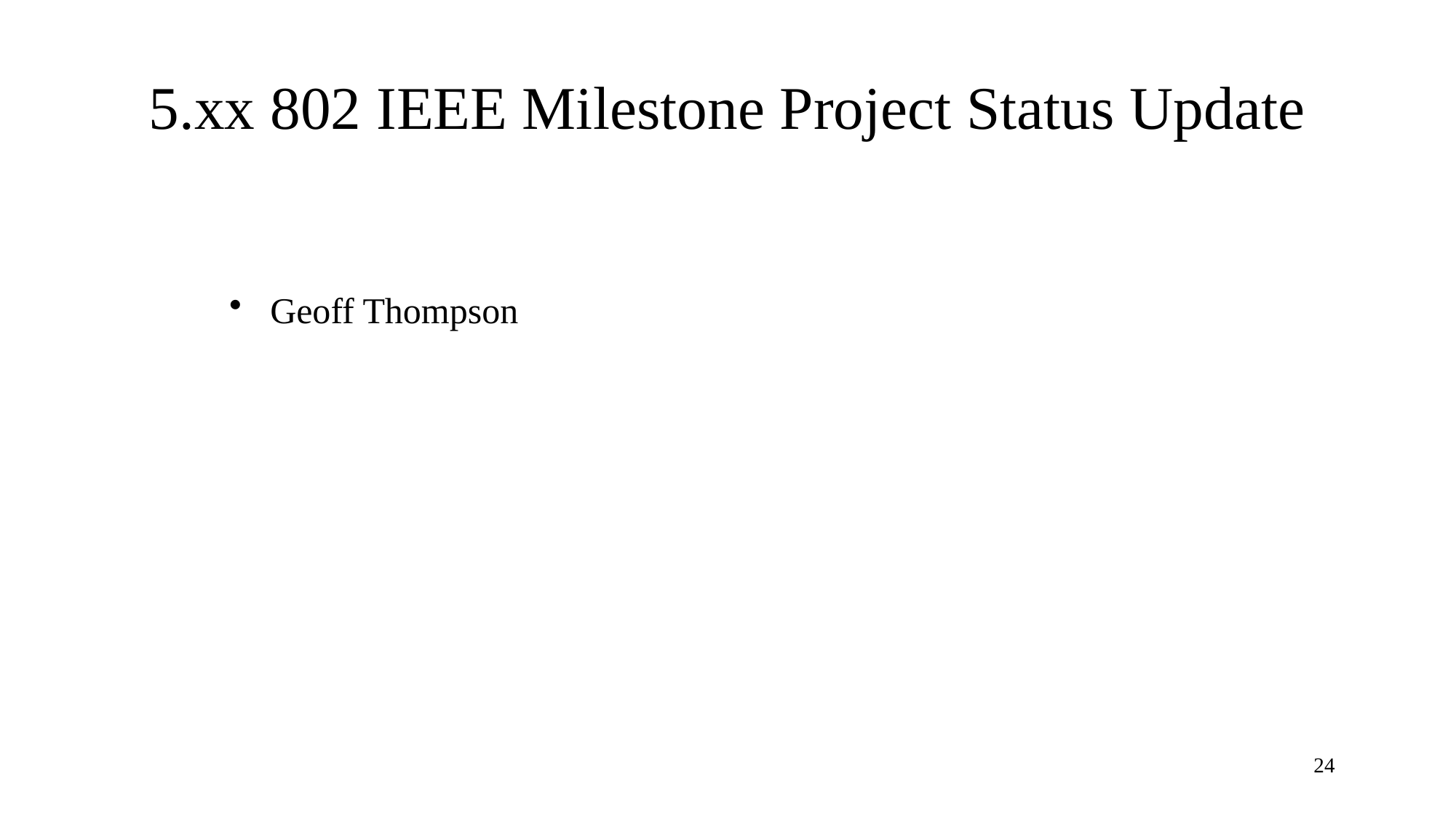

# 5.xx 802 IEEE Milestone Project Status Update
Geoff Thompson
24